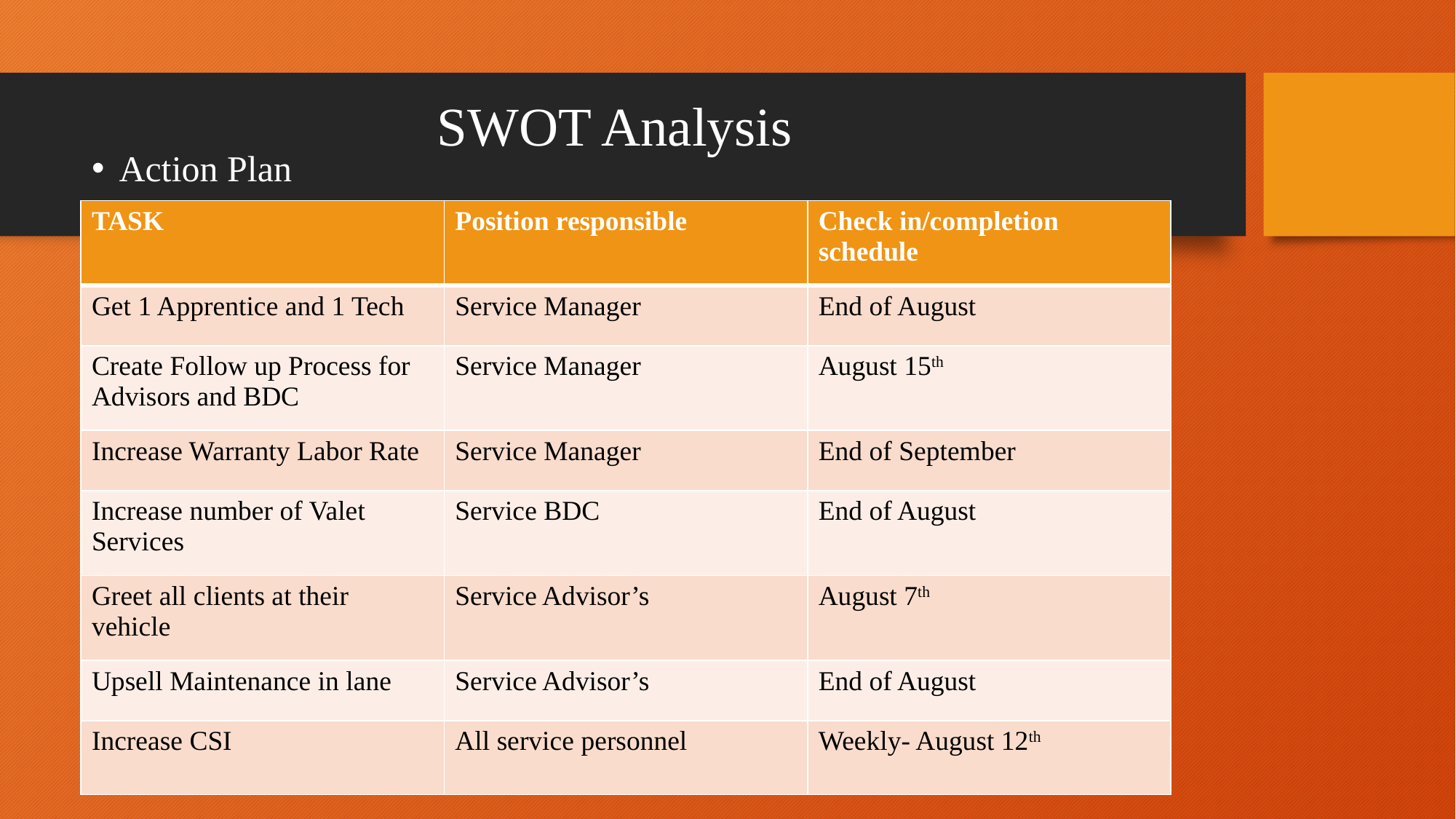

# SWOT Analysis
Action Plan

| TASK | Position responsible | Check in/completion schedule |
| --- | --- | --- |
| Get 1 Apprentice and 1 Tech | Service Manager | End of August |
| Create Follow up Process for Advisors and BDC | Service Manager | August 15th |
| Increase Warranty Labor Rate | Service Manager | End of September |
| Increase number of Valet Services | Service BDC | End of August |
| Greet all clients at their vehicle | Service Advisor’s | August 7th |
| Upsell Maintenance in lane | Service Advisor’s | End of August |
| Increase CSI | All service personnel | Weekly- August 12th |